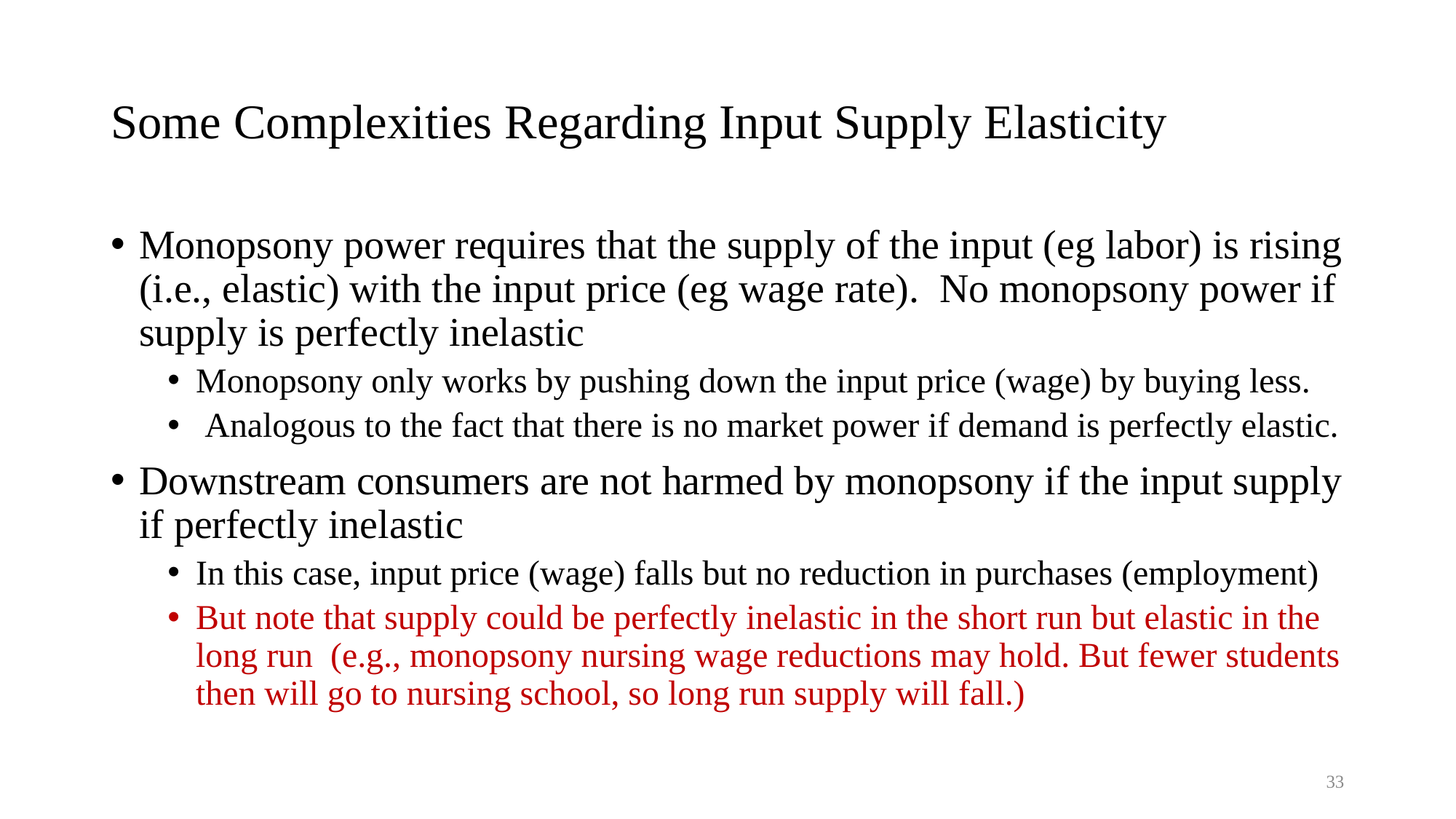

# Some Complexities Regarding Input Supply Elasticity
Monopsony power requires that the supply of the input (eg labor) is rising (i.e., elastic) with the input price (eg wage rate).  No monopsony power if supply is perfectly inelastic
Monopsony only works by pushing down the input price (wage) by buying less.
 Analogous to the fact that there is no market power if demand is perfectly elastic.
Downstream consumers are not harmed by monopsony if the input supply if perfectly inelastic
In this case, input price (wage) falls but no reduction in purchases (employment)
But note that supply could be perfectly inelastic in the short run but elastic in the long run  (e.g., monopsony nursing wage reductions may hold. But fewer students then will go to nursing school, so long run supply will fall.)
33